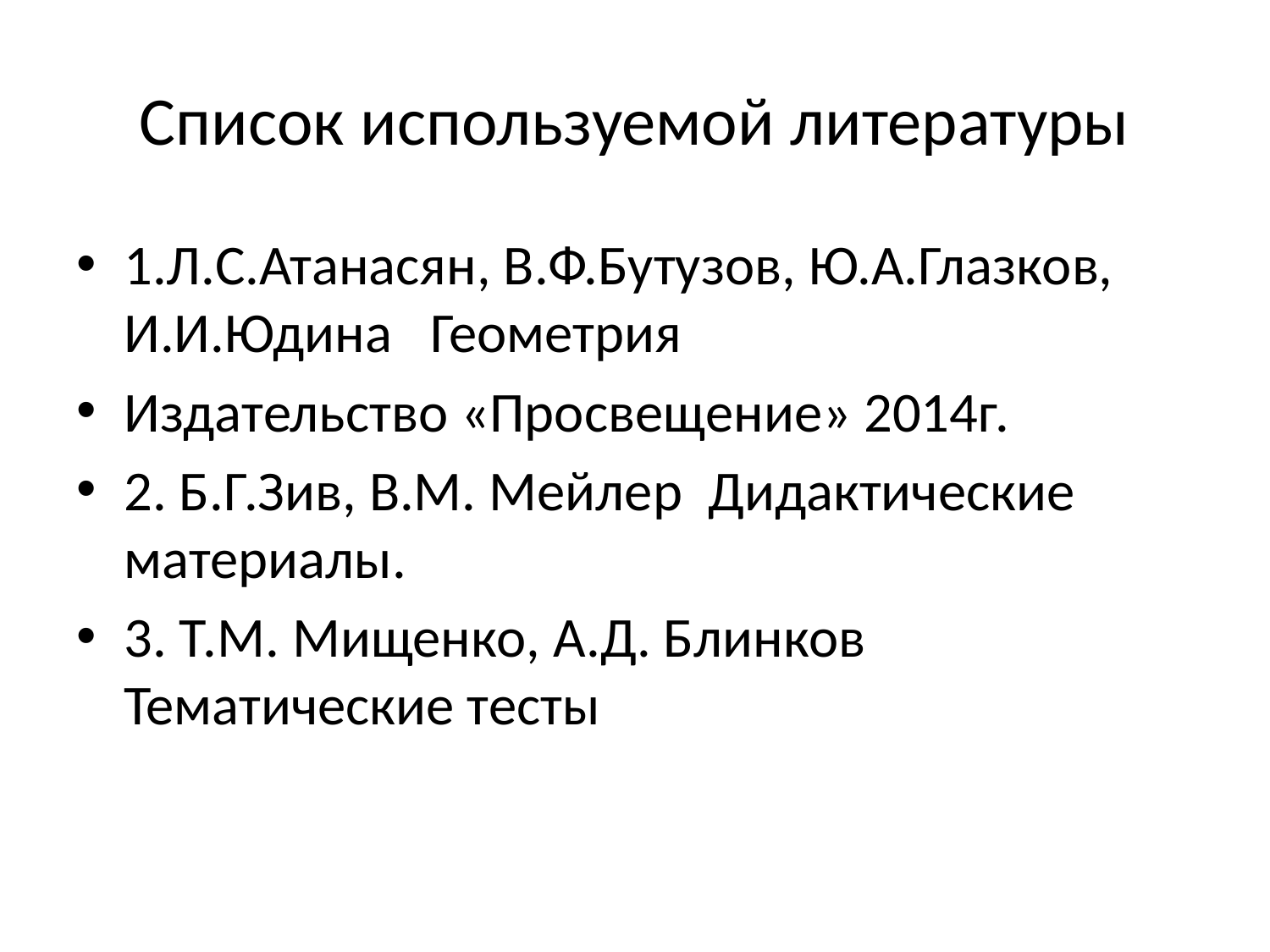

# Список используемой литературы
1.Л.С.Атанасян, В.Ф.Бутузов, Ю.А.Глазков, И.И.Юдина   Геометрия
Издательство «Просвещение» 2014г.
2. Б.Г.Зив, В.М. Мейлер  Дидактические материалы.
3. Т.М. Мищенко, А.Д. Блинков  Тематические тесты